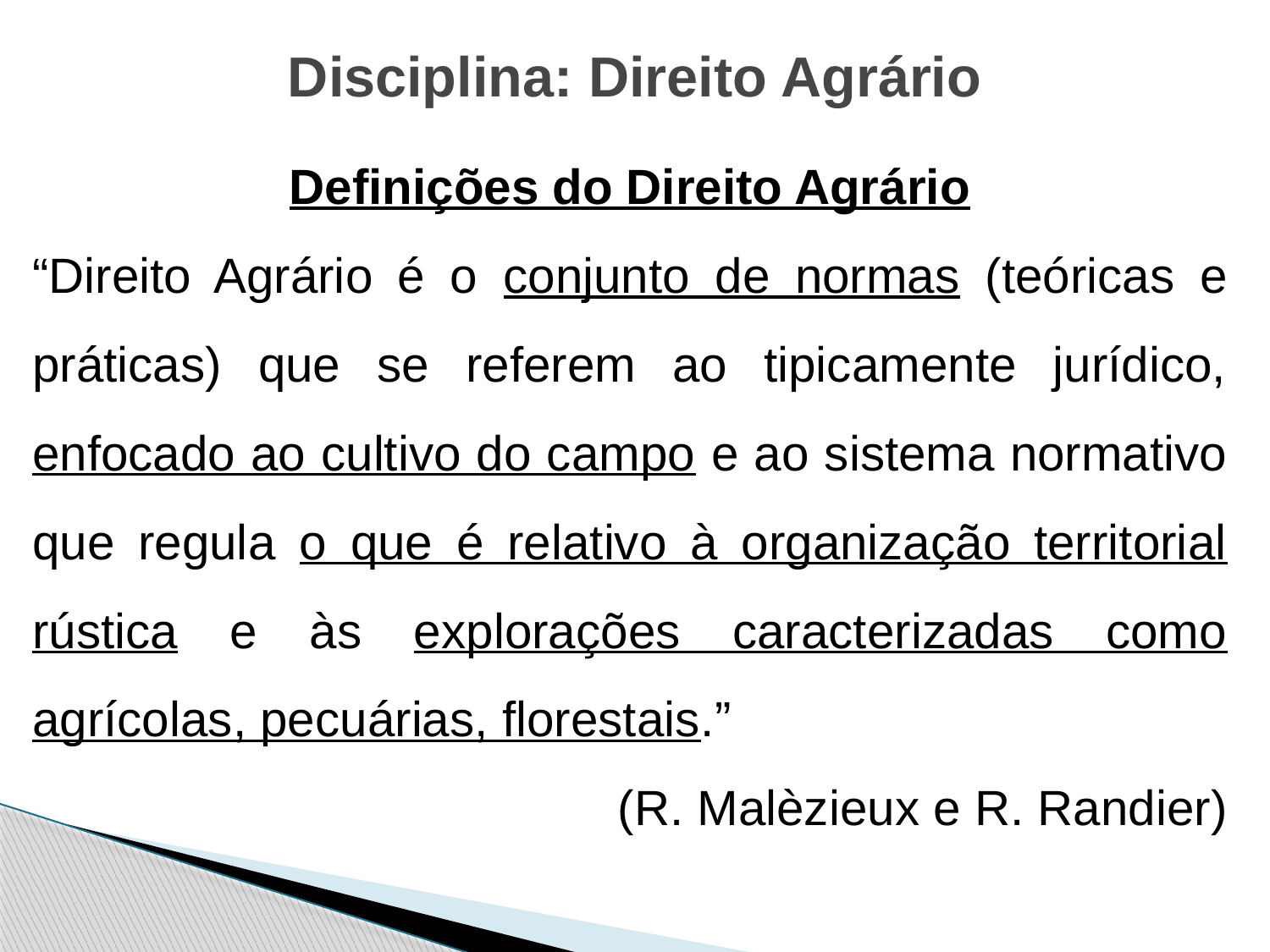

Disciplina: Direito Agrário
Definições do Direito Agrário
“Direito Agrário é o conjunto de normas (teóricas e práticas) que se referem ao tipicamente jurídico, enfocado ao cultivo do campo e ao sistema normativo que regula o que é relativo à organização territorial rústica e às explorações caracterizadas como agrícolas, pecuárias, florestais.”
(R. Malèzieux e R. Randier)